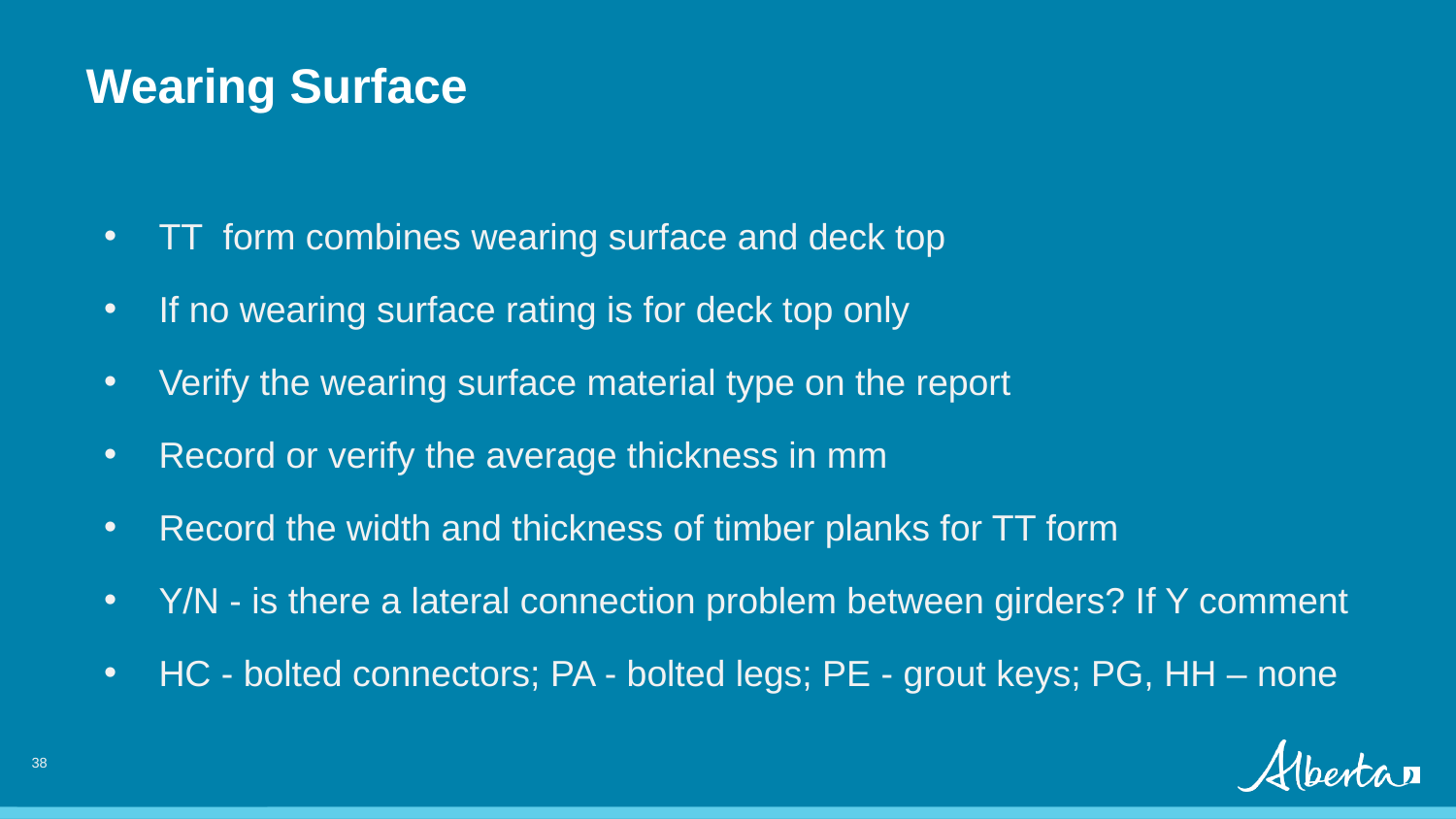

Wearing Surface
TT  form combines wearing surface and deck top
If no wearing surface rating is for deck top only
Verify the wearing surface material type on the report
Record or verify the average thickness in mm
Record the width and thickness of timber planks for TT form
Y/N - is there a lateral connection problem between girders? If Y comment
HC - bolted connectors; PA - bolted legs; PE - grout keys; PG, HH – none
38